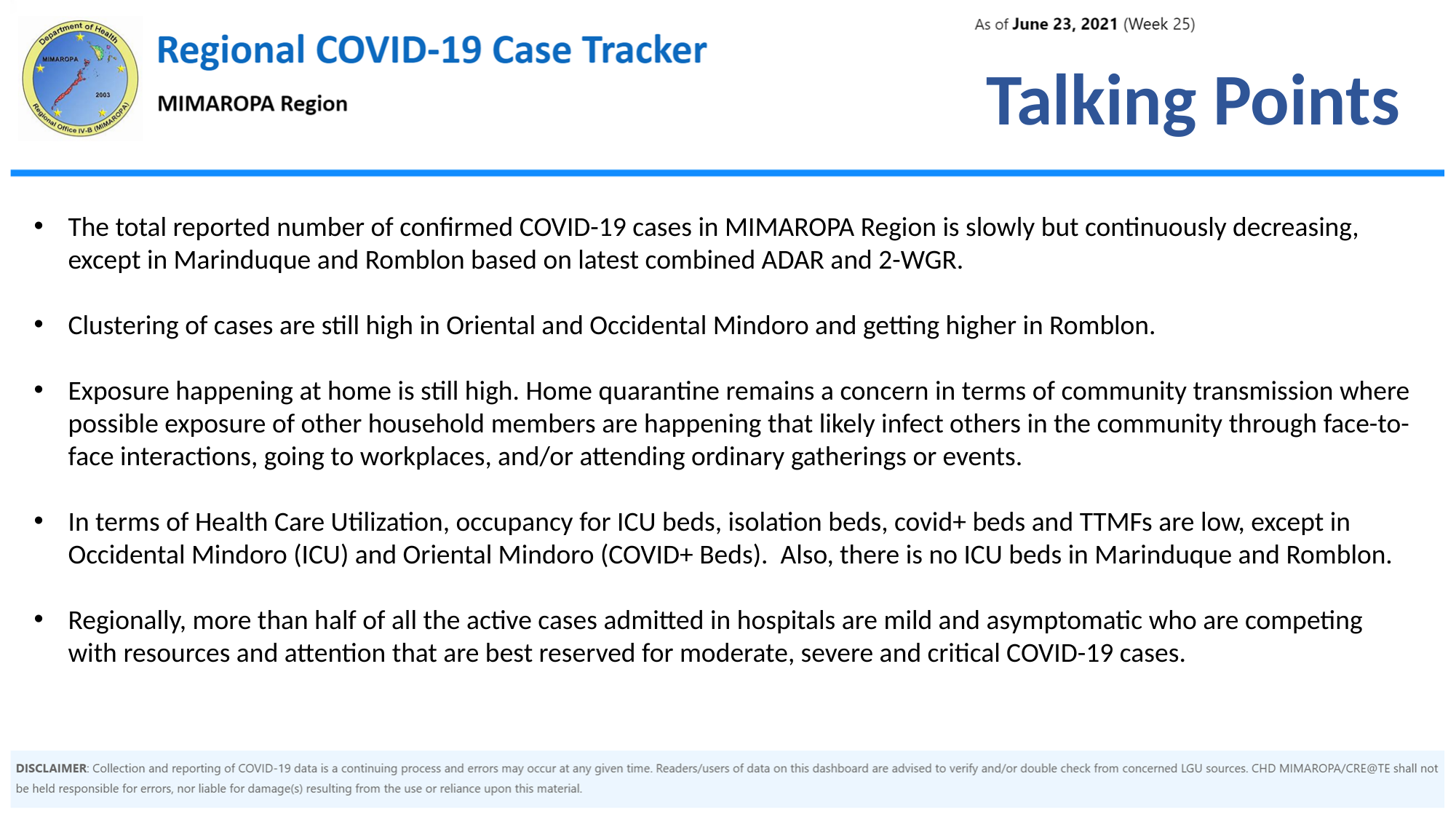

Talking Points
The total reported number of confirmed COVID-19 cases in MIMAROPA Region is slowly but continuously decreasing, except in Marinduque and Romblon based on latest combined ADAR and 2-WGR.

Clustering of cases are still high in Oriental and Occidental Mindoro and getting higher in Romblon.

Exposure happening at home is still high. Home quarantine remains a concern in terms of community transmission where possible exposure of other household members are happening that likely infect others in the community through face-to-face interactions, going to workplaces, and/or attending ordinary gatherings or events.

In terms of Health Care Utilization, occupancy for ICU beds, isolation beds, covid+ beds and TTMFs are low, except in Occidental Mindoro (ICU) and Oriental Mindoro (COVID+ Beds).  Also, there is no ICU beds in Marinduque and Romblon.

Regionally, more than half of all the active cases admitted in hospitals are mild and asymptomatic who are competing with resources and attention that are best reserved for moderate, severe and critical COVID-19 cases.